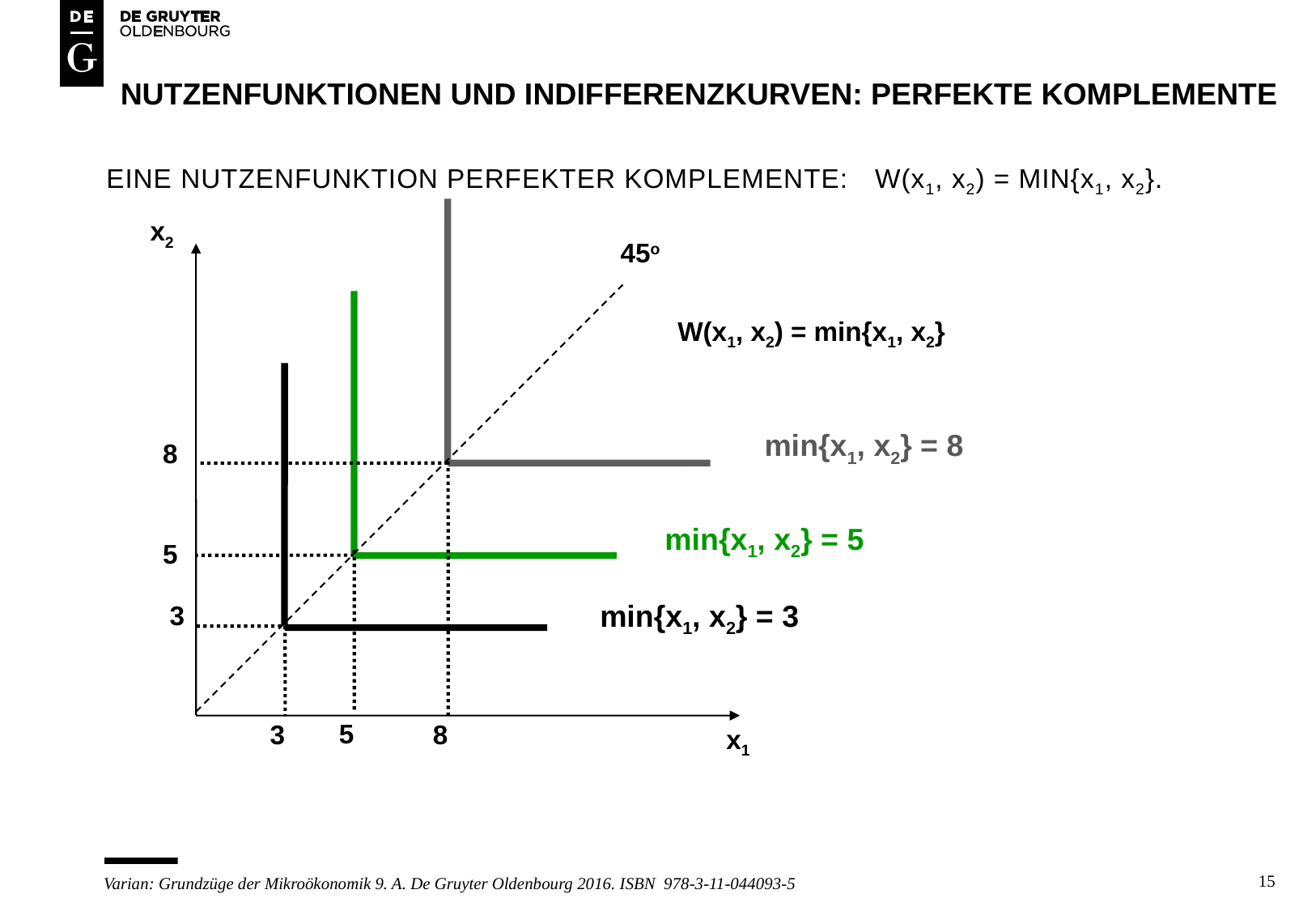

# Nutzenfunktionen und Indifferenzkurven: perfekte Komplemente
eine Nutzenfunktion perfekter Komplemente:   W(x1, x2) = min{x1, x2}.

x2
45o

W(x1, x2) = min{x1, x2}

min{x1, x2} = 8
8

min{x1, x2} = 5
5

min{x1, x2} = 3
3

5
3
8

x1
15
Varian: Grundzüge der Mikroökonomik 9. A. De Gruyter Oldenbourg 2016. ISBN  978-3-11-044093-5